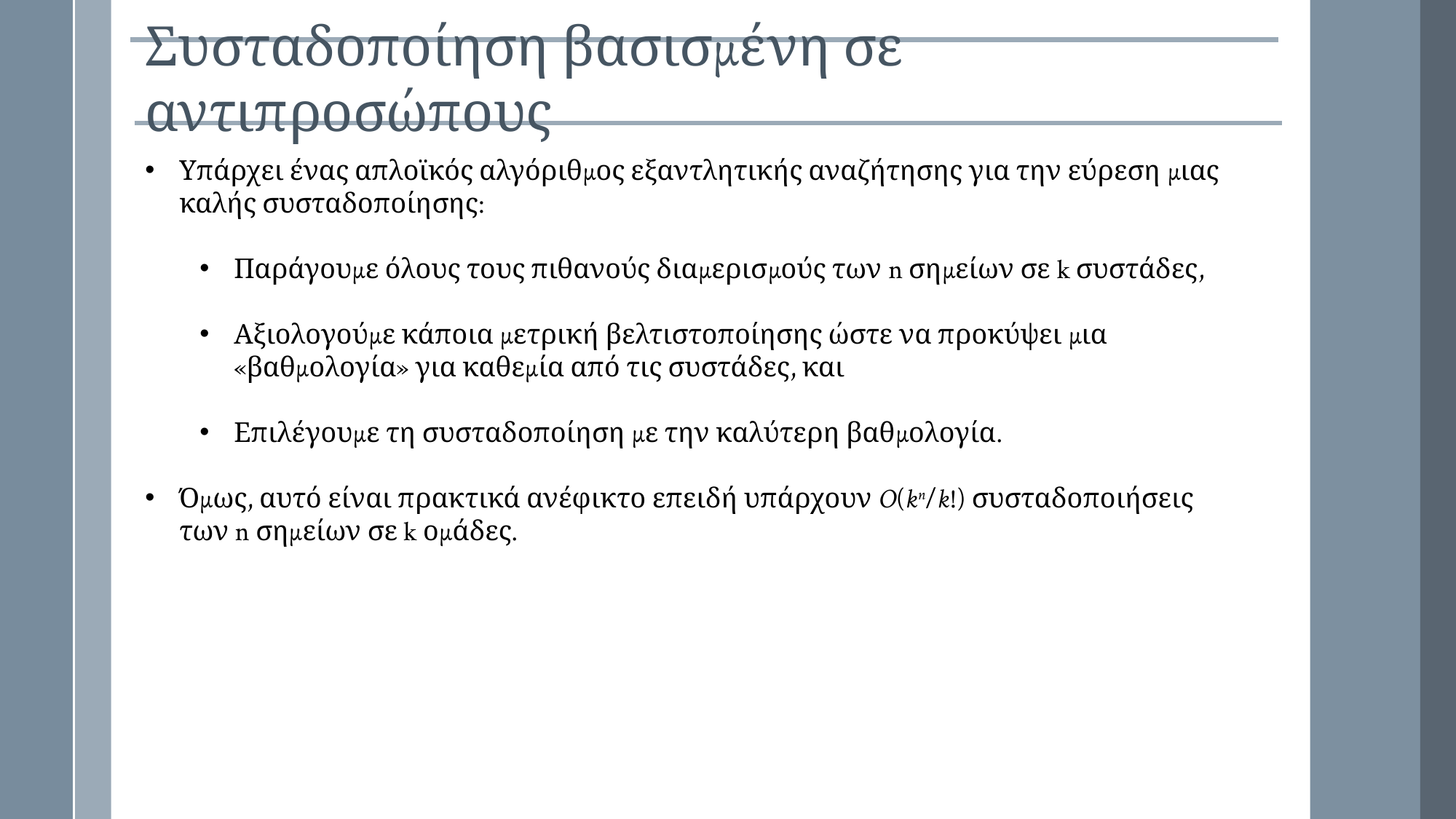

Συσταδοποίηση βασισμένη σε αντιπροσώπους
Υπάρχει ένας απλοϊκός αλγόριθμος εξαντλητικής αναζήτησης για την εύρεση μιας καλής συσταδοποίησης:

Παράγουμε όλους τους πιθανούς διαμερισμούς των n σημείων σε k συστάδες,

Αξιολογούμε κάποια μετρική βελτιστοποίησης ώστε να προκύψει μια «βαθμολογία» για καθεμία από τις συστάδες, και

Επιλέγουμε τη συσταδοποίηση με την καλύτερη βαθμολογία.

Όμως, αυτό είναι πρακτικά ανέφικτο επειδή υπάρχουν O(kn/k!) συσταδοποιήσεις των n σημείων σε k ομάδες.